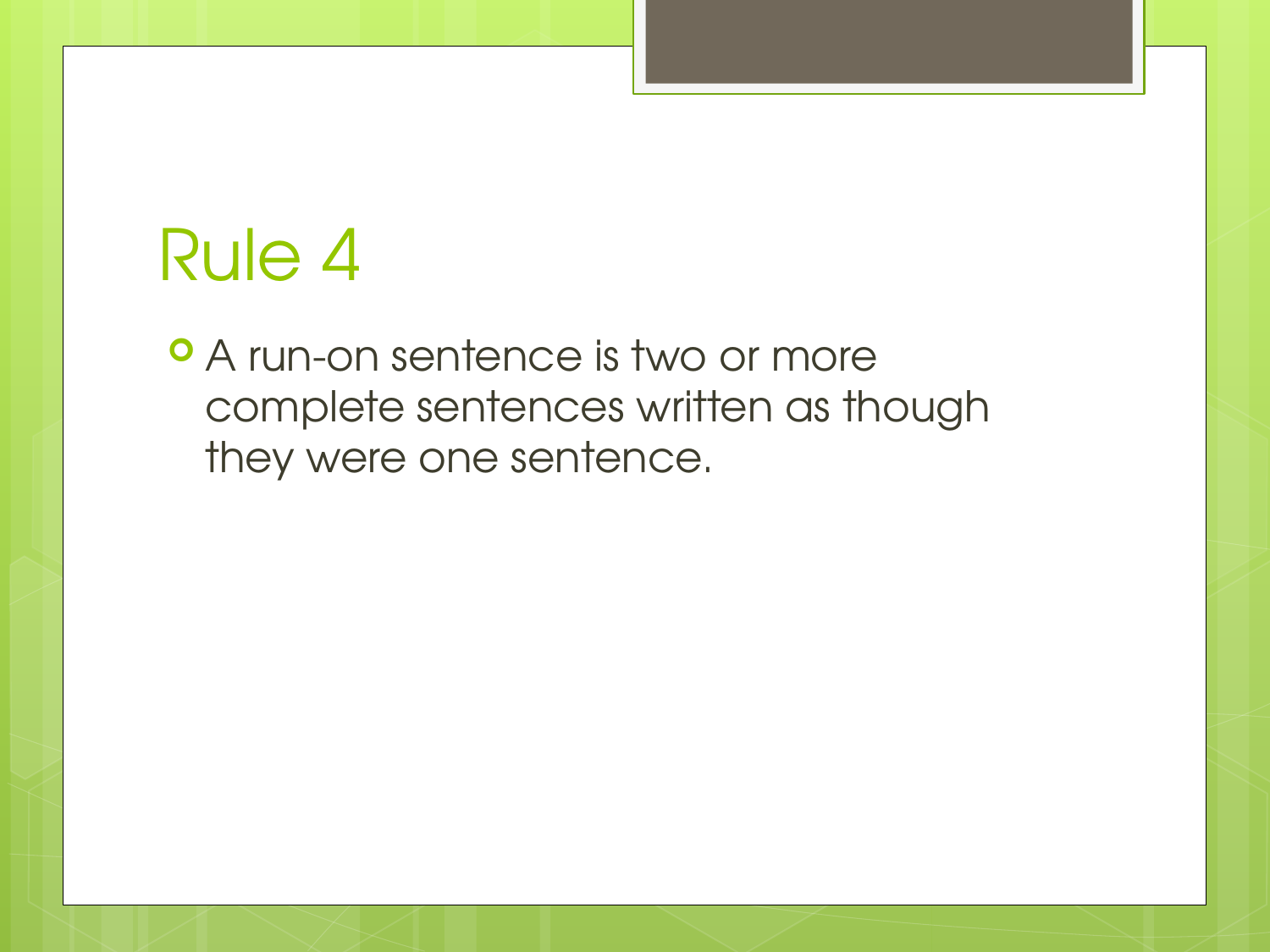

# Rule 4
A run-on sentence is two or more complete sentences written as though they were one sentence.